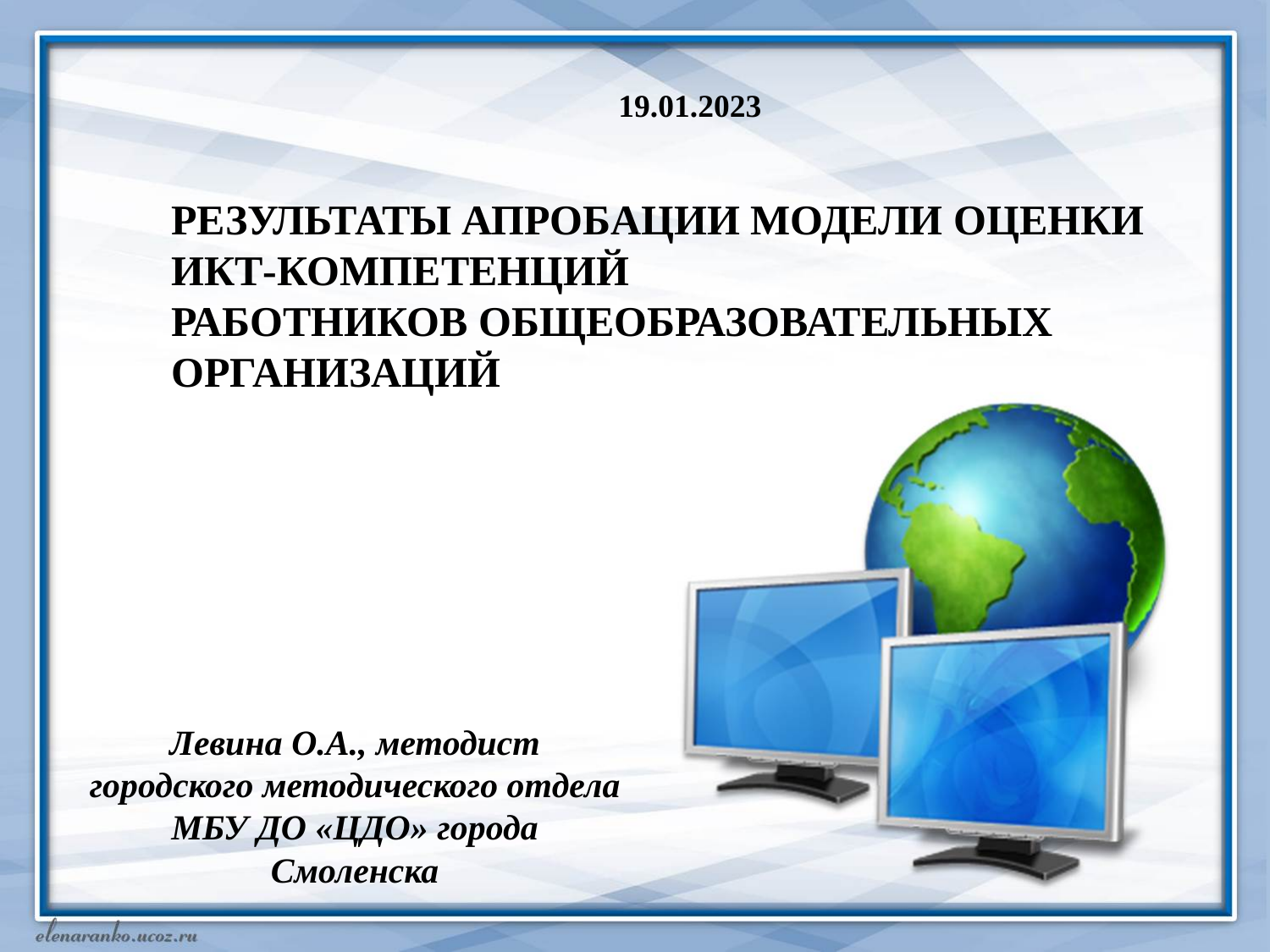

19.01.2023
РЕЗУЛЬТАТЫ АПРОБАЦИИ МОДЕЛИ ОЦЕНКИ ИКТ-КОМПЕТЕНЦИЙ
РАБОТНИКОВ ОБЩЕОБРАЗОВАТЕЛЬНЫХ ОРГАНИЗАЦИЙ
Левина О.А., методист городского методического отдела МБУ ДО «ЦДО» города Смоленска